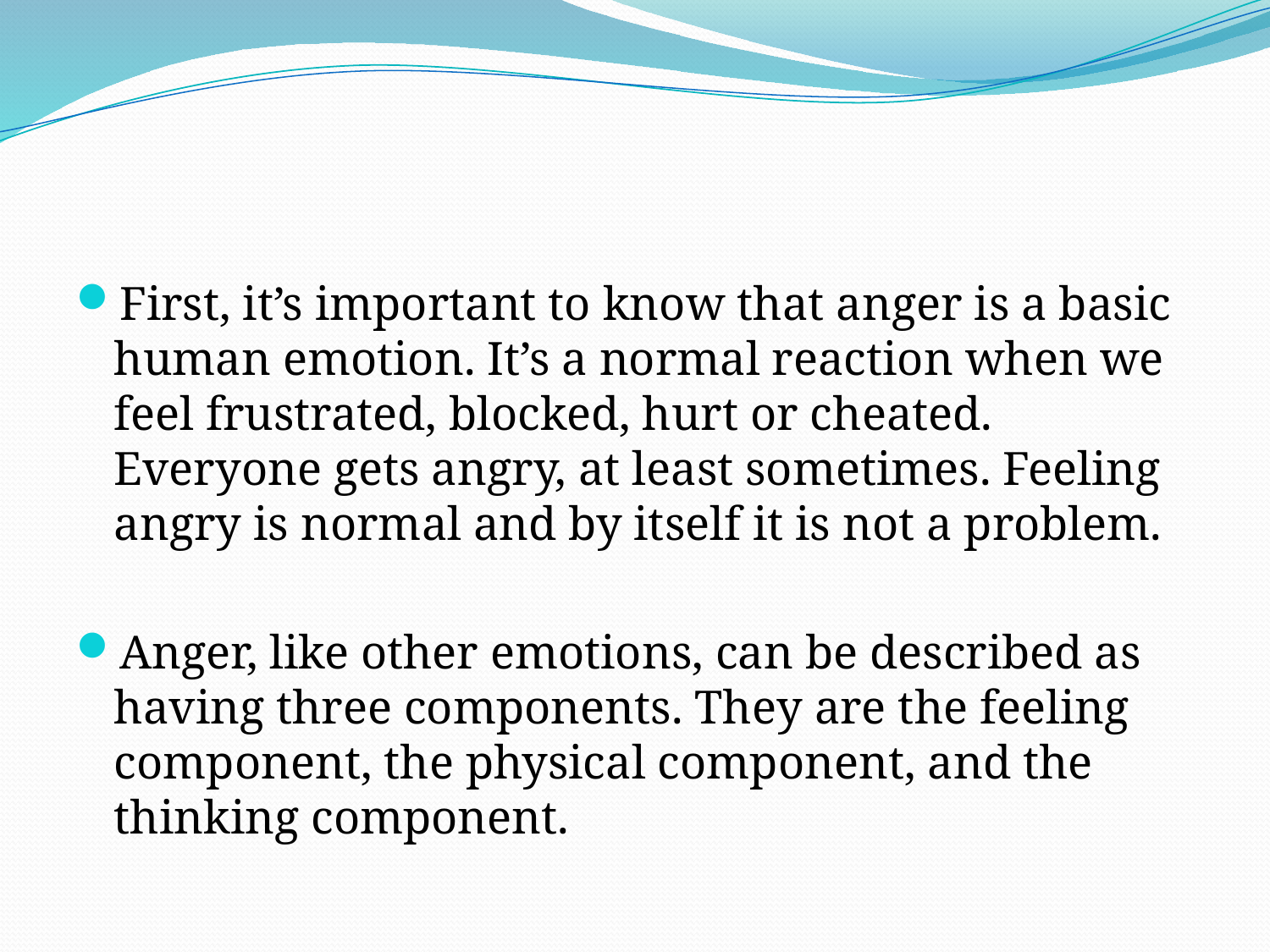

#
First, it’s important to know that anger is a basic human emotion. It’s a normal reaction when we feel frustrated, blocked, hurt or cheated. Everyone gets angry, at least sometimes. Feeling angry is normal and by itself it is not a problem.

Anger, like other emotions, can be described as having three components. They are the feeling component, the physical component, and the thinking component.